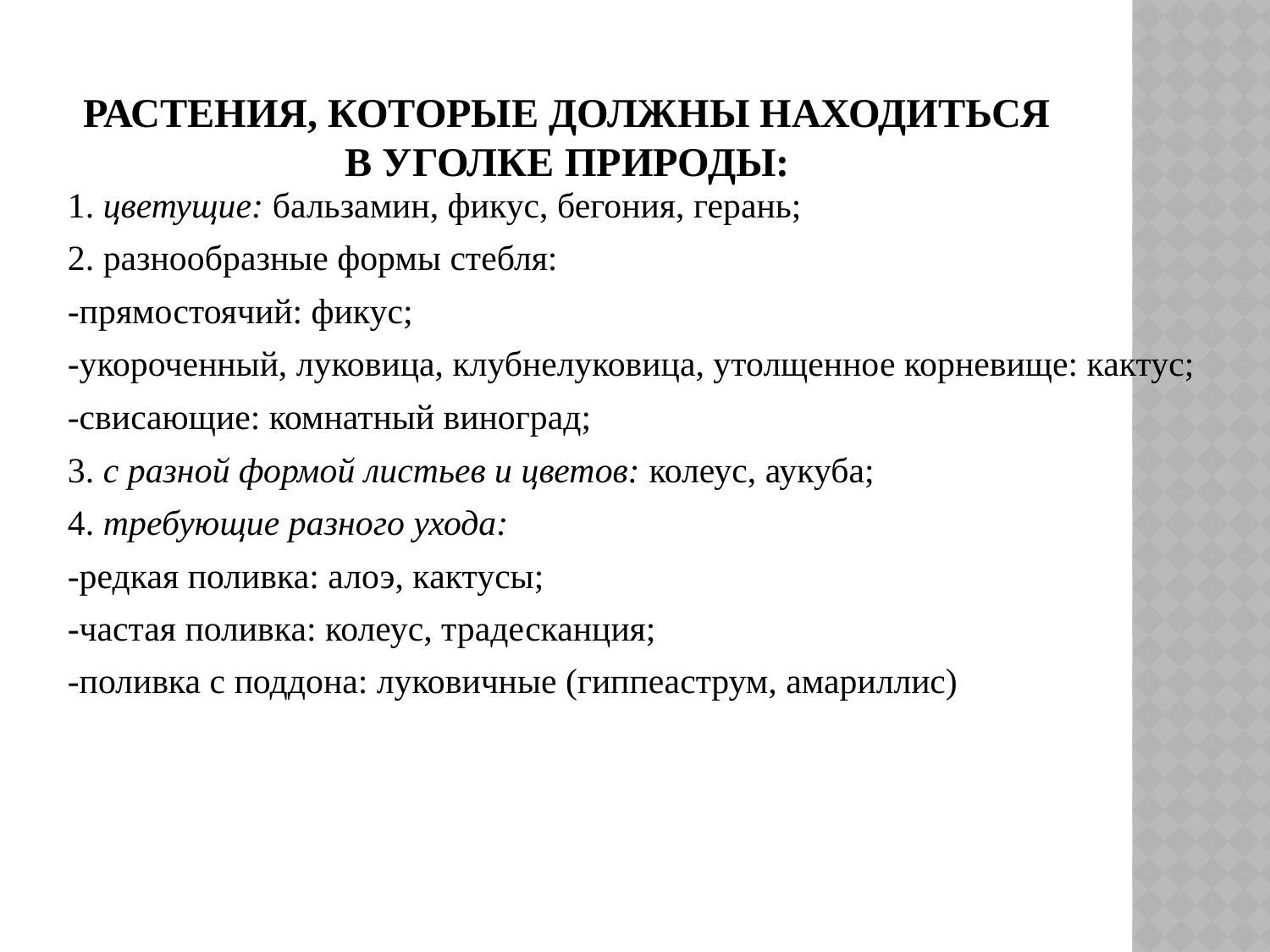

# Растения, которые должны находиться в уголке природы:
1. цветущие: бальзамин, фикус, бегония, герань;
2. разнообразные формы стебля:
-прямостоячий: фикус;
-укороченный, луковица, клубнелуковица, утолщенное корневище: кактус;
-свисающие: комнатный виноград;
3. с разной формой листьев и цветов: колеус, аукуба;
4. требующие разного ухода:
-редкая поливка: алоэ, кактусы;
-частая поливка: колеус, традесканция;
-поливка с поддона: луковичные (гиппеаструм, амариллис)